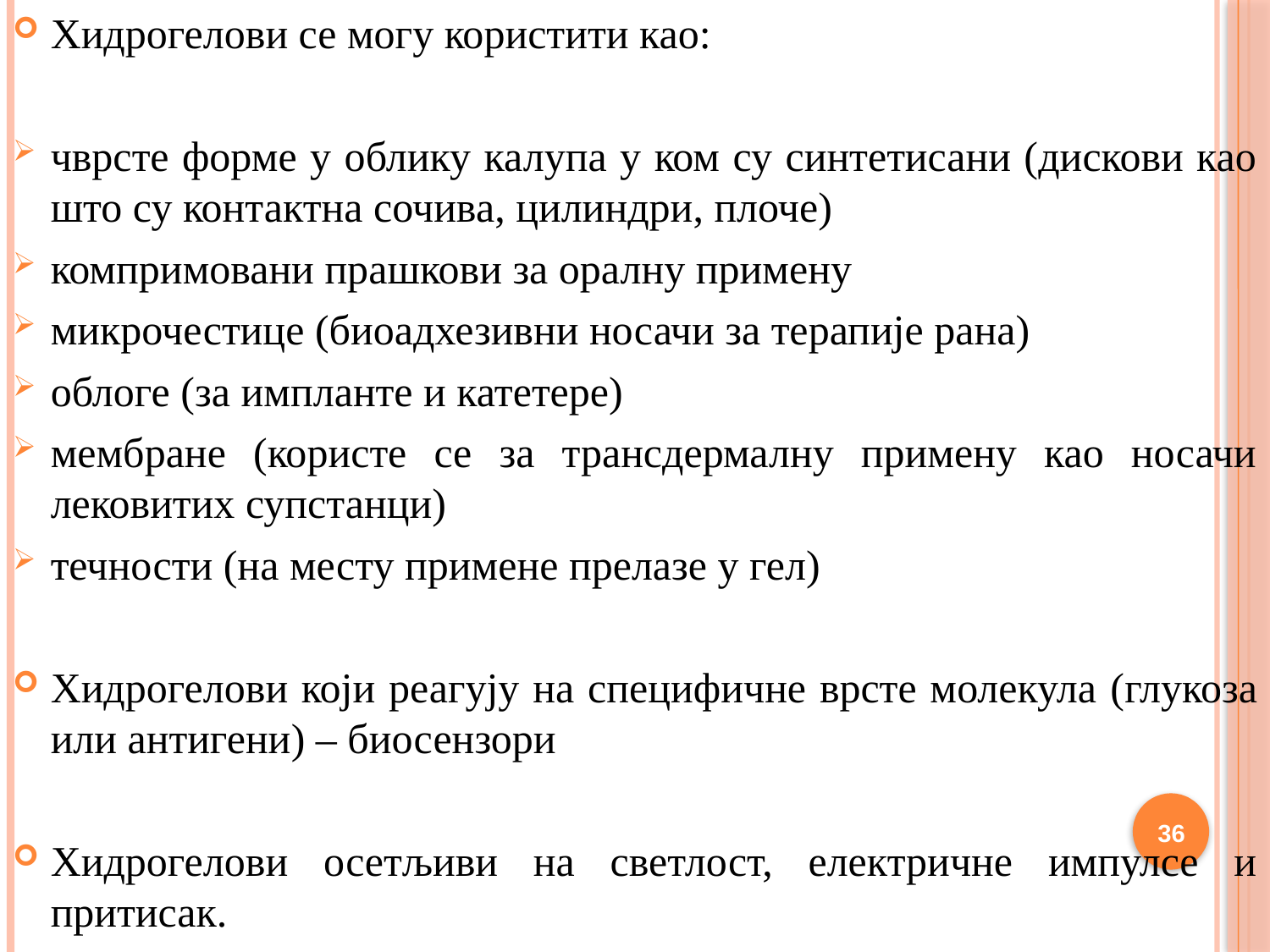

Хидрогелови се могу користити као:

чврсте форме у облику калупа у ком су синтетисани (дискови као што су контактна сочива, цилиндри, плоче)
компримовани прашкови за оралну примену
микрочестице (биоадхезивни носачи за терапије рана)
облоге (за импланте и катетере)
мембране (користе се за трансдермалну примену као носачи лековитих супстанци)
течности (на месту примене прелазе у гел)

Хидрогелови који реагују на специфичне врсте молекула (глукоза или антигени) – биосензори

Хидрогелови осетљиви на светлост, електричне импулсе и притисак.

36